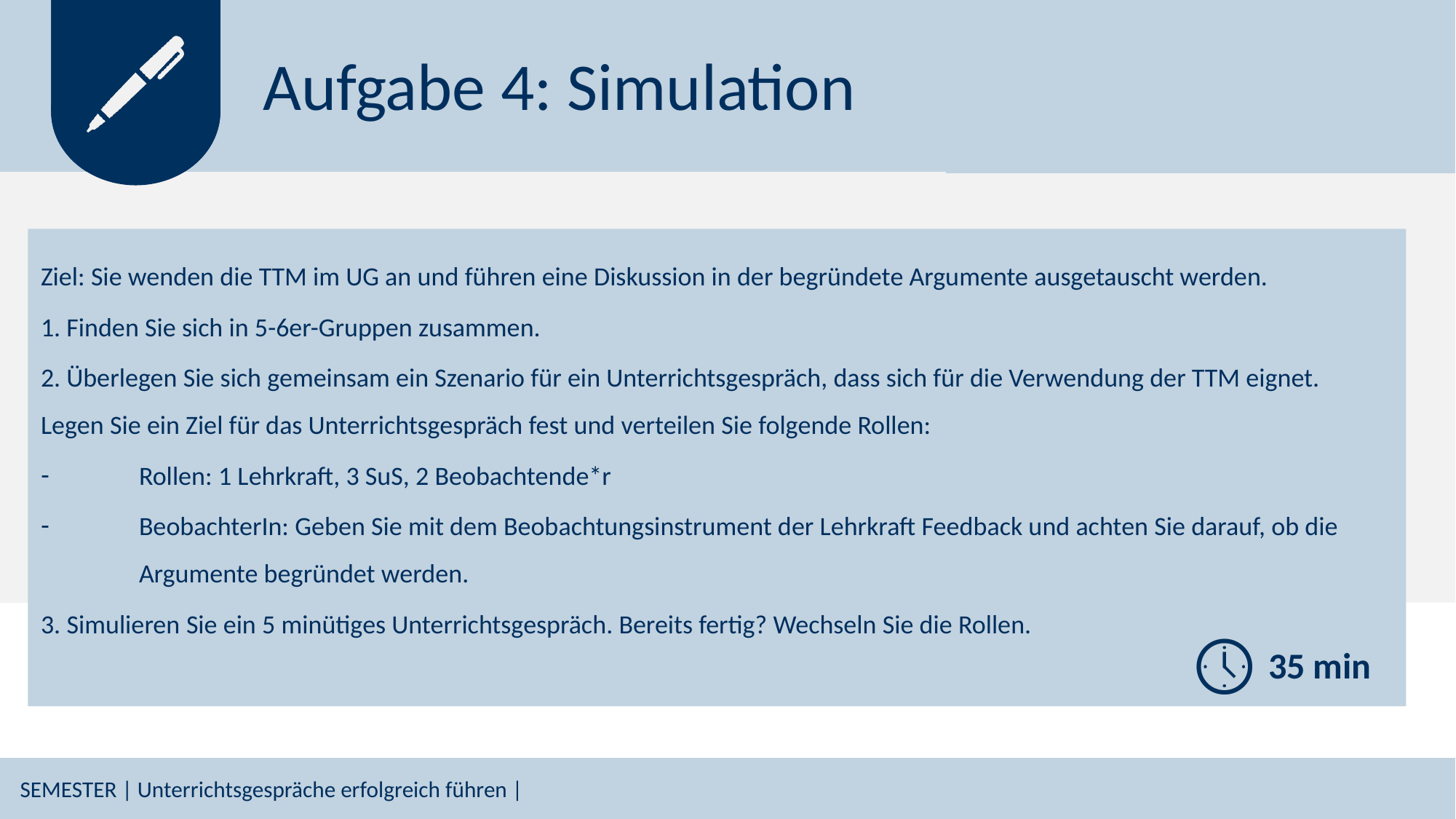

# Aufgabe 4: Simulation
Ziel: Sie wenden die TTM im UG an und führen eine Diskussion in der begründete Argumente ausgetauscht werden.
1. Finden Sie sich in 5-6er-Gruppen zusammen.
2. Überlegen Sie sich gemeinsam ein Szenario für ein Unterrichtsgespräch, dass sich für die Verwendung der TTM eignet. Legen Sie ein Ziel für das Unterrichtsgespräch fest und verteilen Sie folgende Rollen:
Rollen: 1 Lehrkraft, 3 SuS, 2 Beobachtende*r
BeobachterIn: Geben Sie mit dem Beobachtungsinstrument der Lehrkraft Feedback und achten Sie darauf, ob die Argumente begründet werden.
3. Simulieren Sie ein 5 minütiges Unterrichtsgespräch. Bereits fertig? Wechseln Sie die Rollen.

35 min
SEMESTER | Unterrichtsgespräche erfolgreich führen |